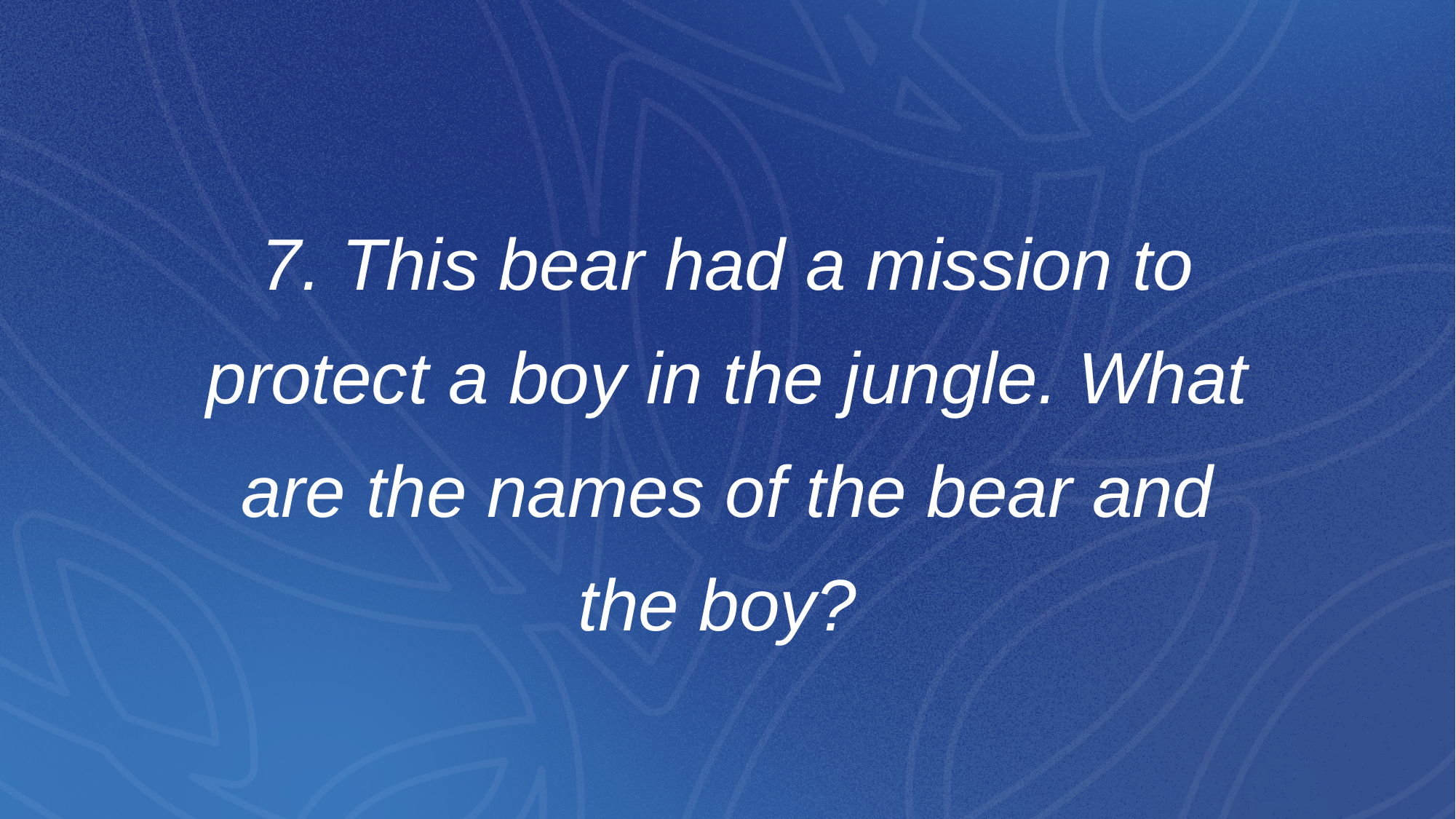

# 7. This bear had a mission to protect a boy in the jungle. What are the names of the bear and the boy?